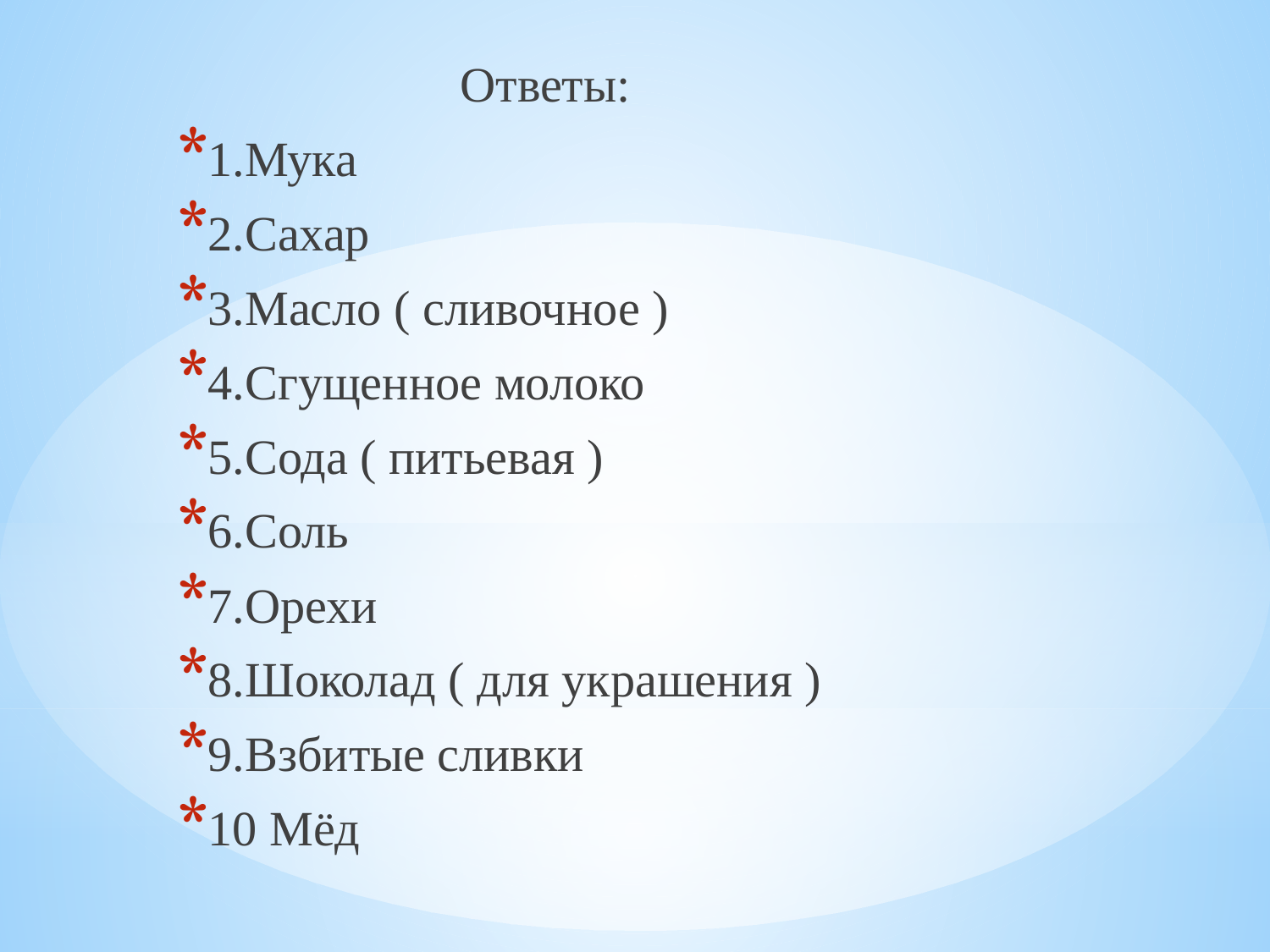

Ответы:
1.Мука
2.Сахар
3.Масло ( сливочное )
4.Сгущенное молоко
5.Сода ( питьевая )
6.Соль
7.Орехи
8.Шоколад ( для украшения )
9.Взбитые сливки
10 Мёд
#